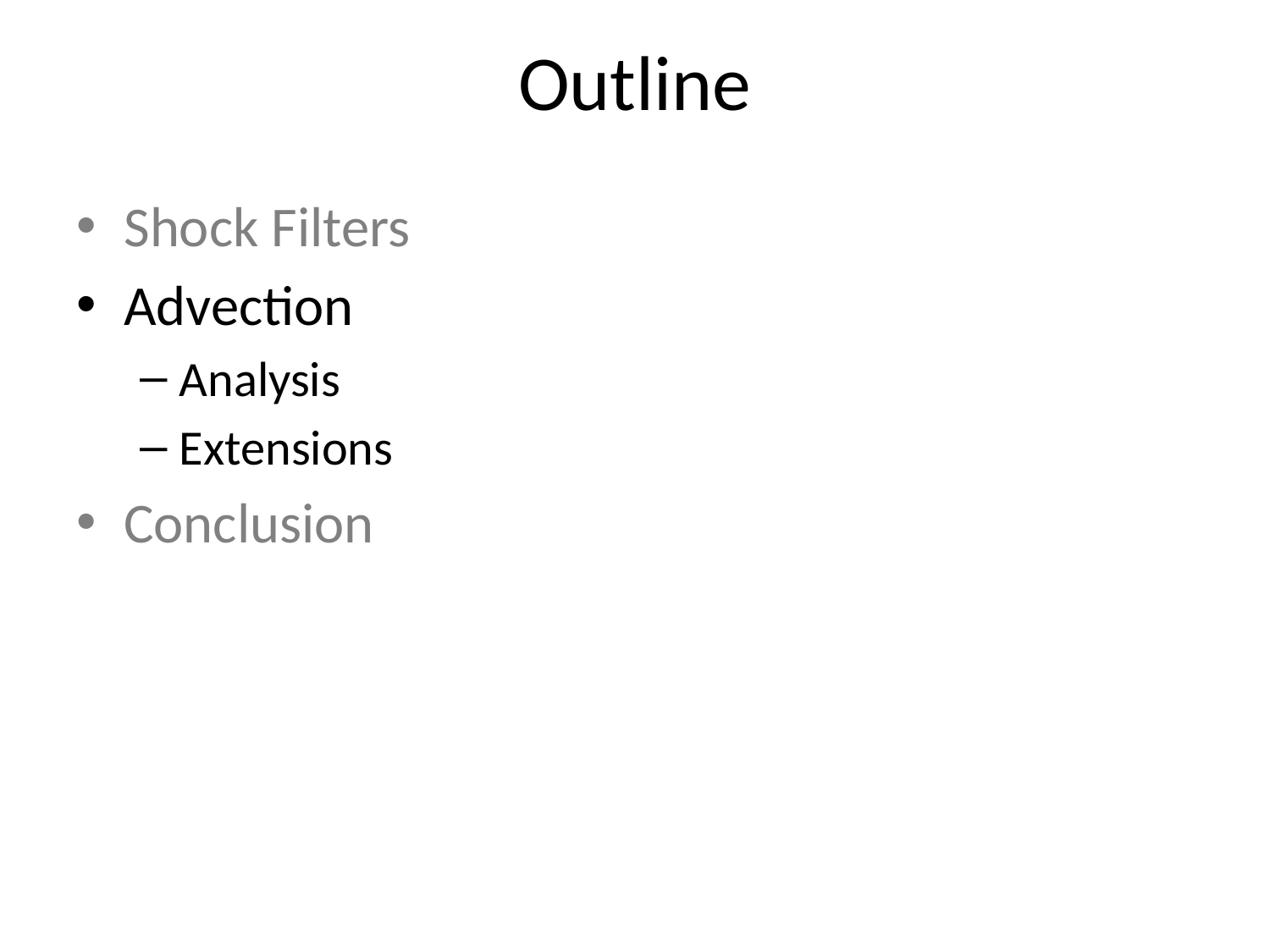

# Outline
Shock Filters
Advection
Analysis
Extensions
Conclusion